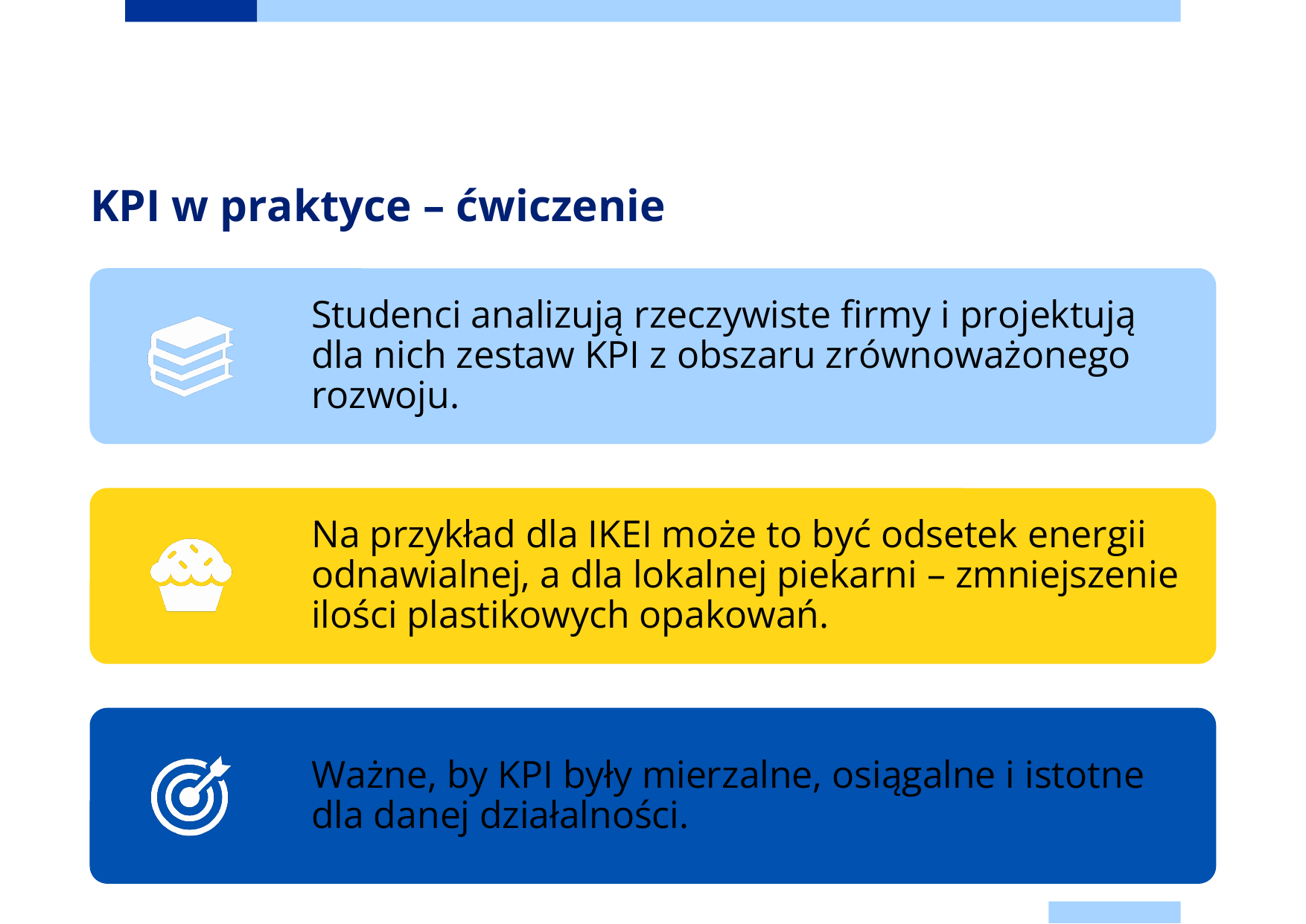

# KPI w praktyce – ćwiczenie
Studenci analizują rzeczywiste firmy i projektują dla nich zestaw KPI z obszaru zrównoważonego rozwoju.
Na przykład dla IKEI może to być odsetek energii odnawialnej, a dla lokalnej piekarni – zmniejszenie ilości plastikowych opakowań.
Ważne, by KPI były mierzalne, osiągalne i istotne dla danej działalności.